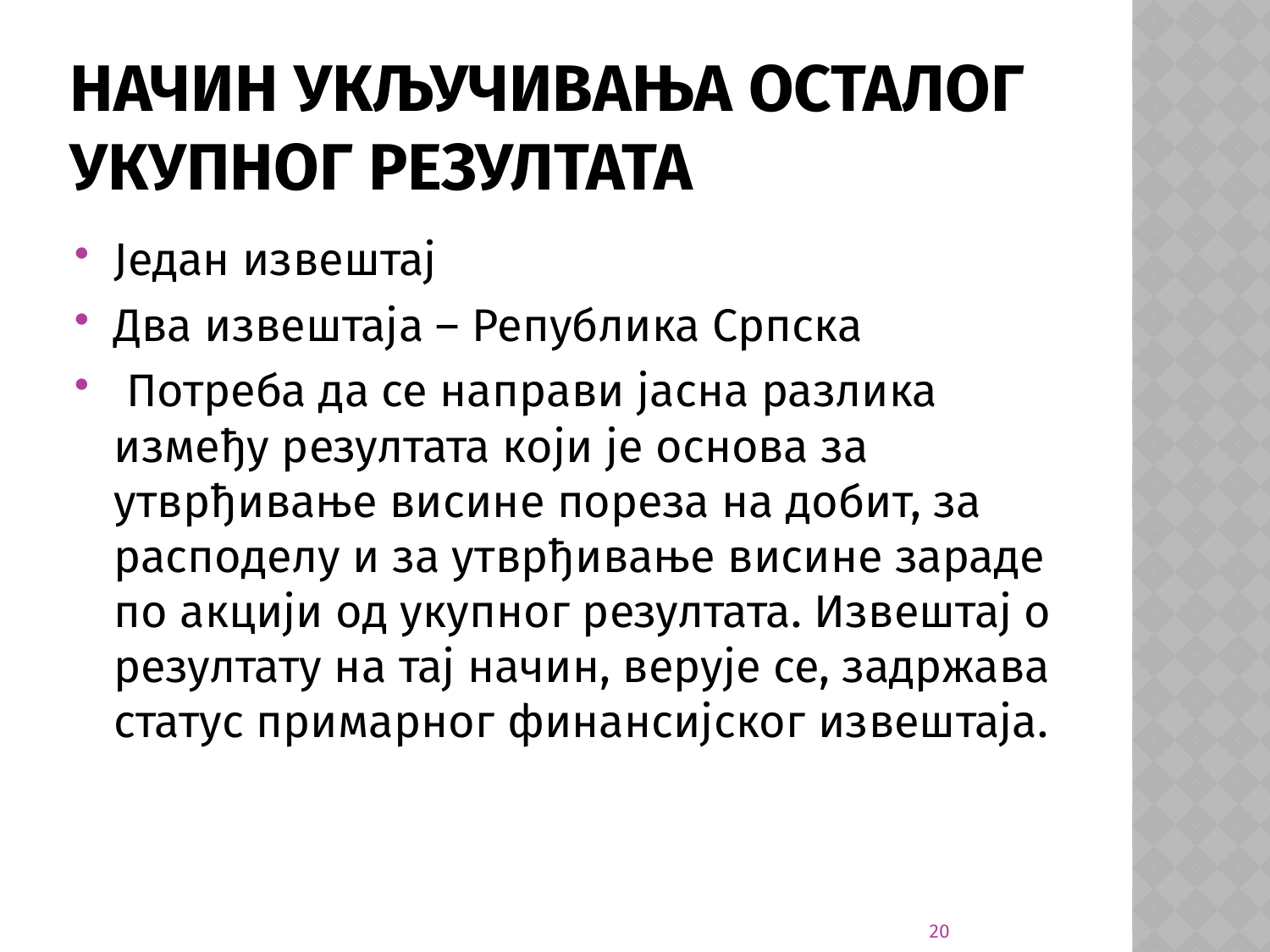

# Начин укључивања осталог укупног резултата
Један извештај
Два извештаја – Република Српска
 Потреба да се направи јасна разлика између резултата који је основа за утврђивање висине пореза на добит, за расподелу и за утврђивање висине зараде по акцији од укупног резултата. Извештај о резултату на тај начин, верује се, задржава статус примарног финансијског извештаја.

20